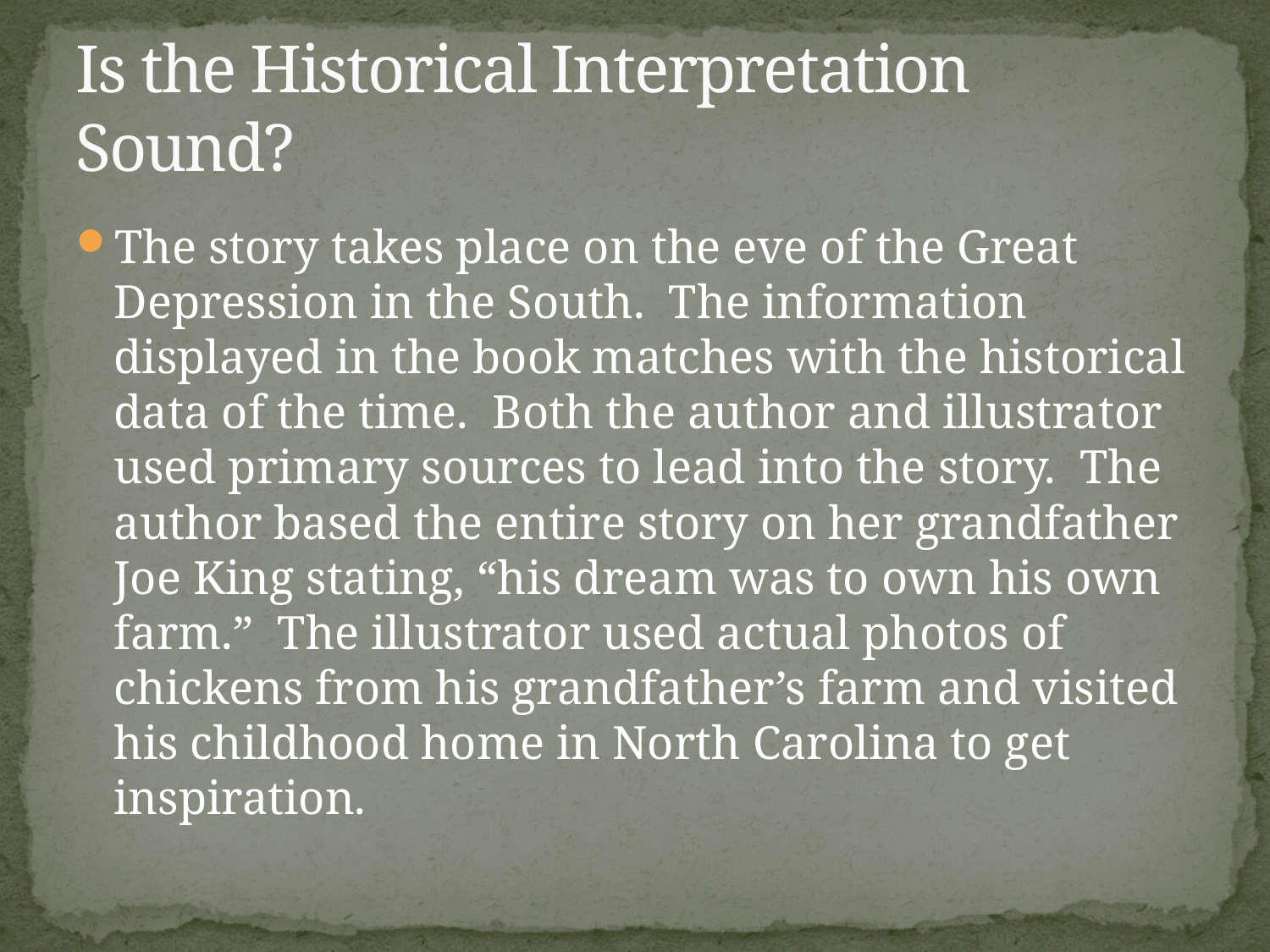

# Is the Historical Interpretation Sound?
The story takes place on the eve of the Great Depression in the South.  The information displayed in the book matches with the historical data of the time.  Both the author and illustrator used primary sources to lead into the story.  The author based the entire story on her grandfather Joe King stating, “his dream was to own his own farm.”  The illustrator used actual photos of chickens from his grandfather’s farm and visited his childhood home in North Carolina to get inspiration.